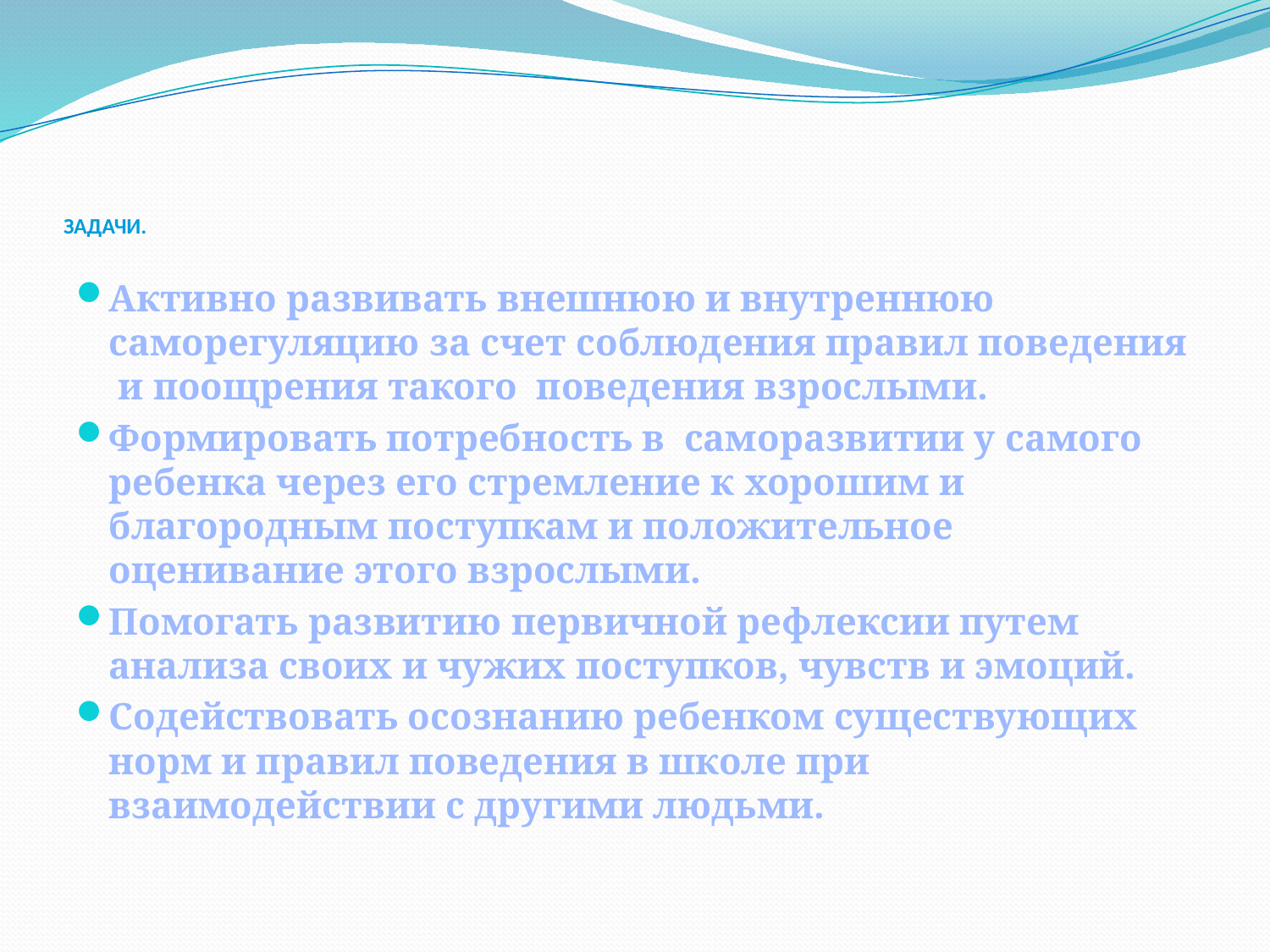

# ЗАДАЧИ.
Активно развивать внешнюю и внутреннюю саморегуляцию за счет соблюдения правил поведения  и поощрения такого  поведения взрослыми.
Формировать потребность в  саморазвитии у самого ребенка через его стремление к хорошим и благородным поступкам и положительное оценивание этого взрослыми.
Помогать развитию первичной рефлексии путем анализа своих и чужих поступков, чувств и эмоций.
Содействовать осознанию ребенком существующих  норм и правил поведения в школе при взаимодействии с другими людьми.